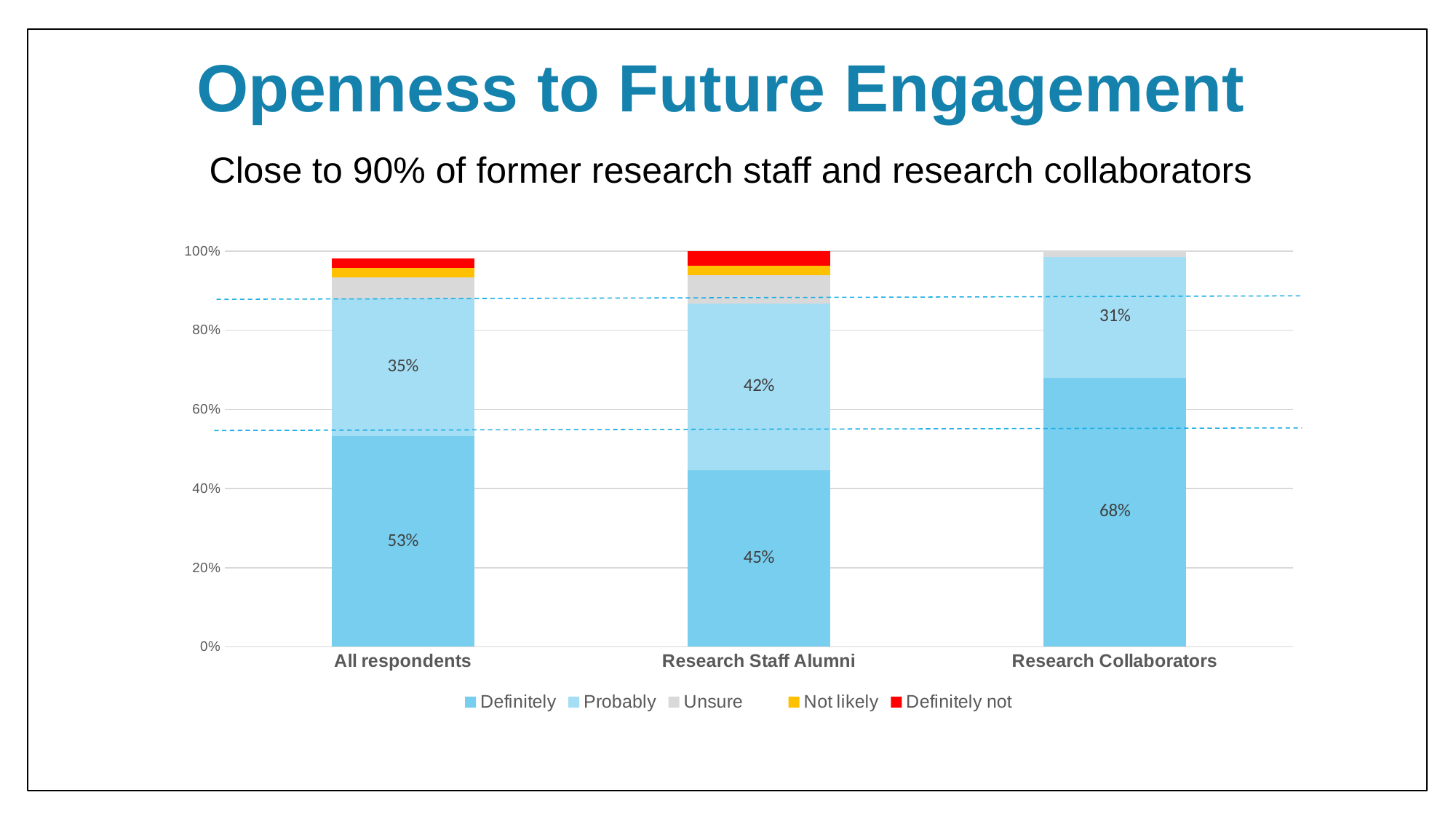

Openness to Future Engagement
Close to 90% of former research staff and research collaborators

[unsupported chart]